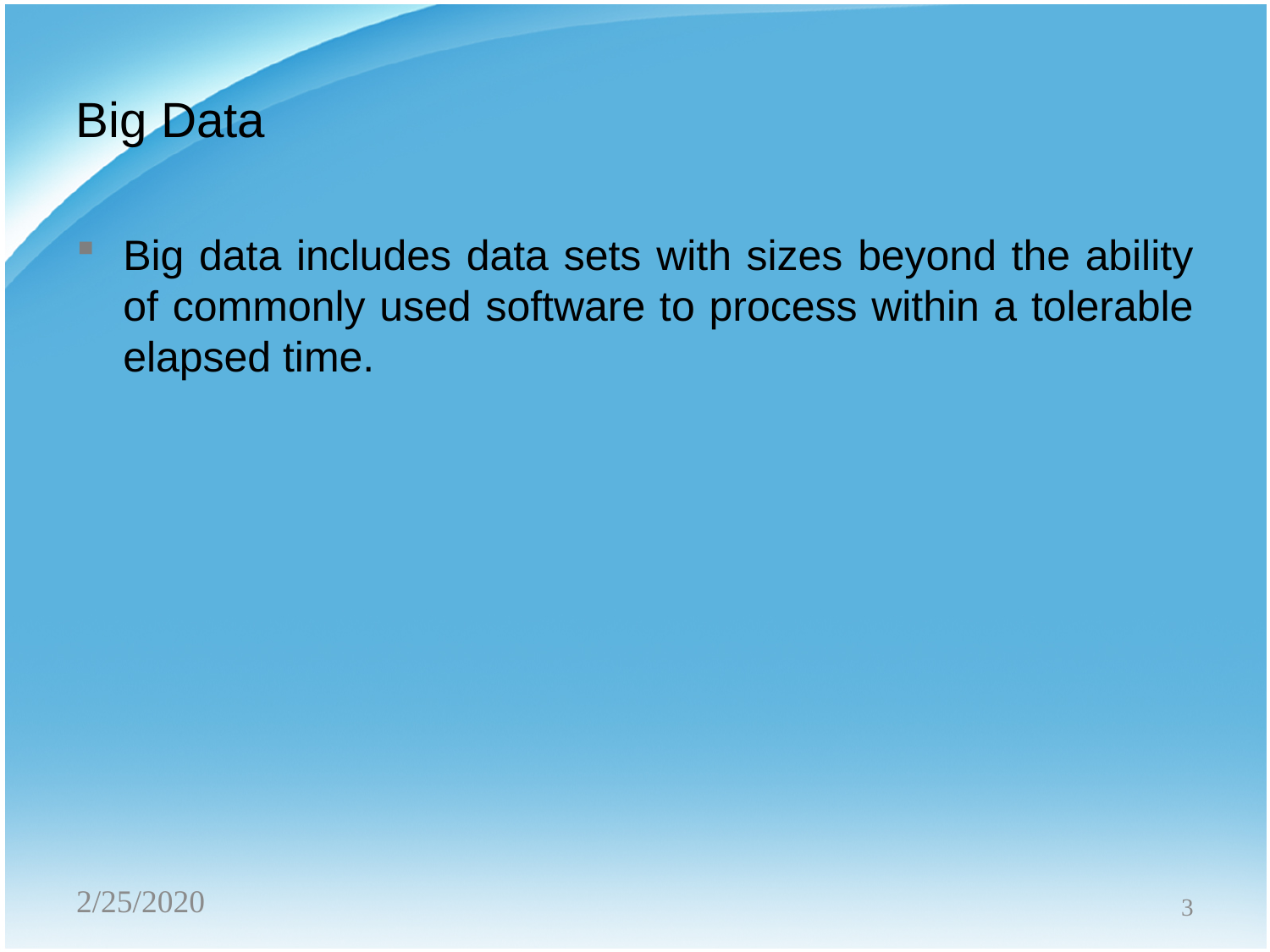

Big Data
Big data includes data sets with sizes beyond the ability of commonly used software to process within a tolerable elapsed time.

2/25/2020
3